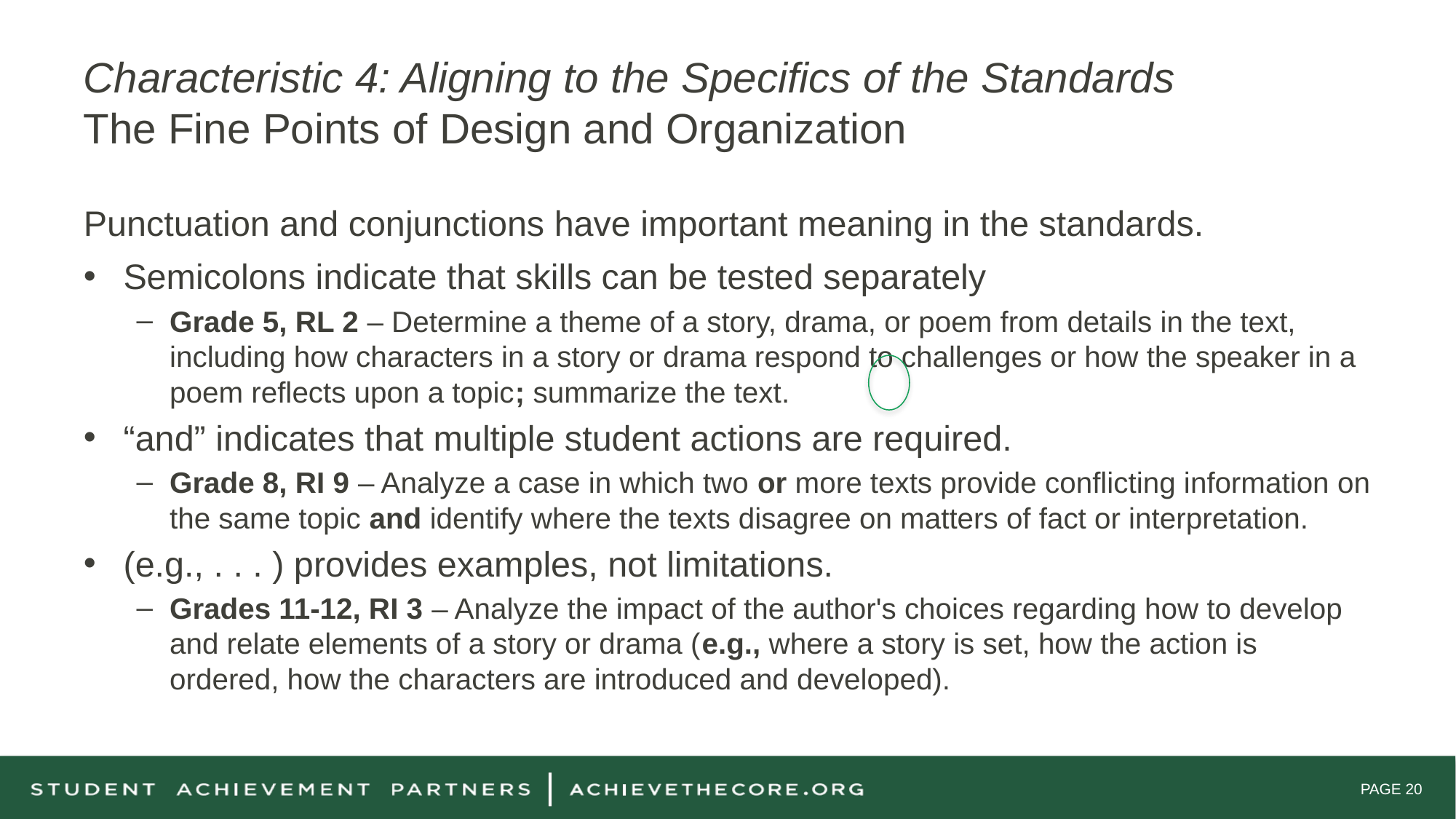

# Characteristic 4: Aligning to the Specifics of the Standards The Fine Points of Design and Organization
Punctuation and conjunctions have important meaning in the standards.
Semicolons indicate that skills can be tested separately
Grade 5, RL 2 – Determine a theme of a story, drama, or poem from details in the text, including how characters in a story or drama respond to challenges or how the speaker in a poem reflects upon a topic; summarize the text.
“and” indicates that multiple student actions are required.
Grade 8, RI 9 – Analyze a case in which two or more texts provide conflicting information on the same topic and identify where the texts disagree on matters of fact or interpretation.
(e.g., . . . ) provides examples, not limitations.
Grades 11-12, RI 3 – Analyze the impact of the author's choices regarding how to develop and relate elements of a story or drama (e.g., where a story is set, how the action is ordered, how the characters are introduced and developed).